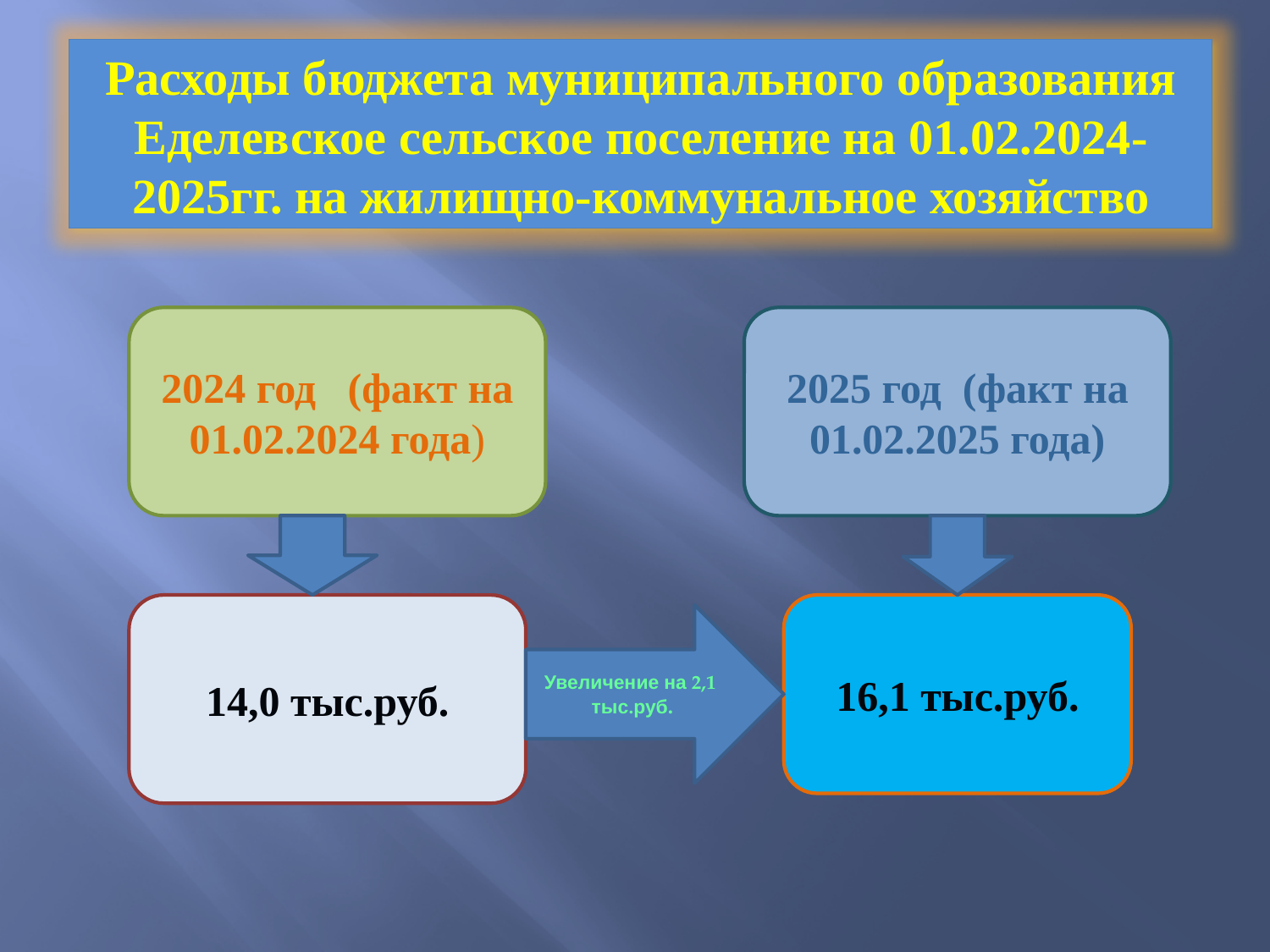

Расходы бюджета муниципального образования Еделевское сельское поселение на 01.02.2024-2025гг. на жилищно-коммунальное хозяйство
2024 год   (факт на 01.02.2024 года)
2025 год  (факт на 01.02.2025 года)

14,0 тыс.руб.
16,1 тыс.руб.
Увеличение на 2,1  тыс.руб.